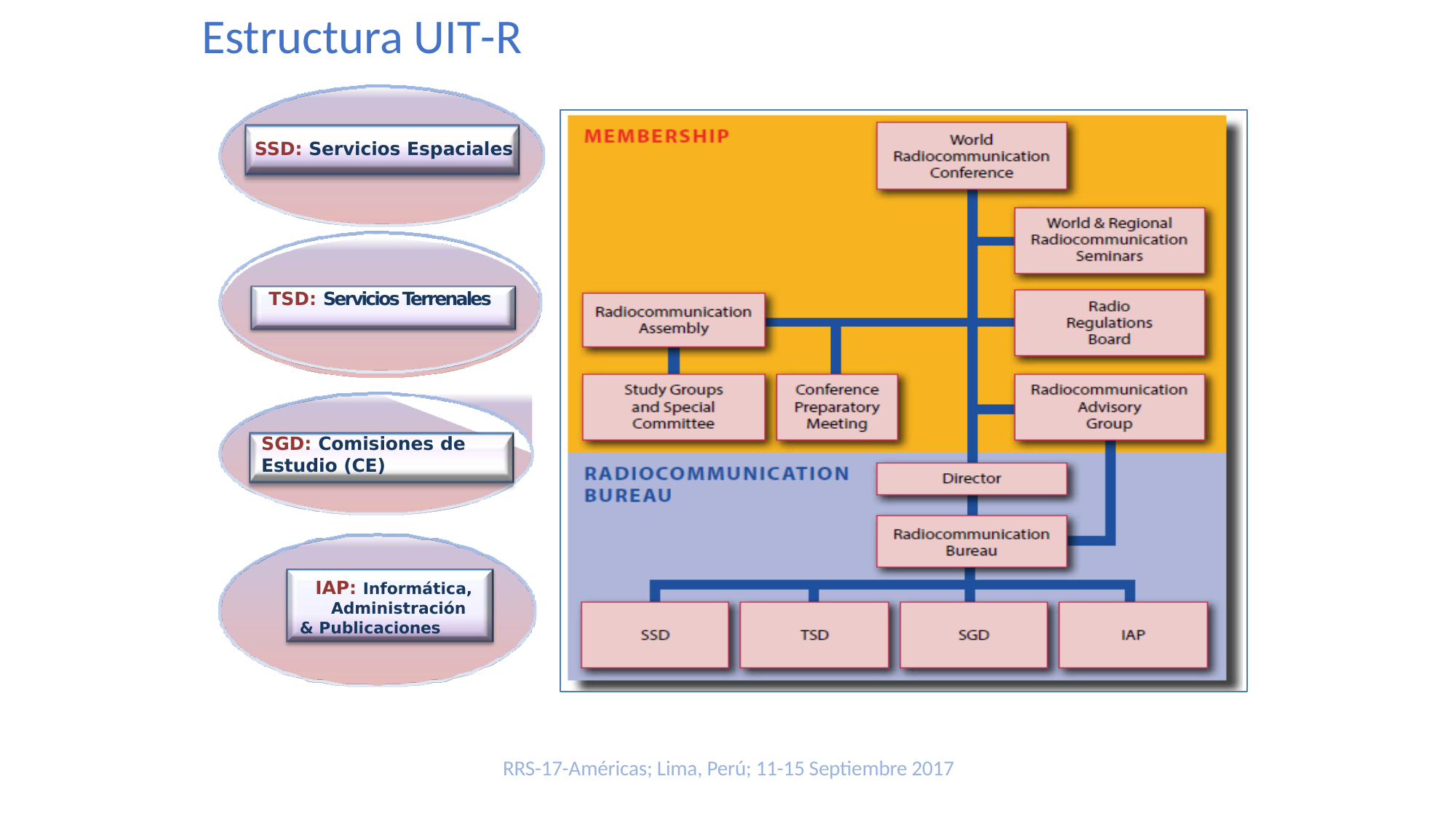

Estructura UIT-R

SSD: Servicios Espaciales

TSD: Servicios Terrenales

SGD: Comisiones de Estudio (CE)

IAP: Informática,
Administración & Publicaciones
RRS-17-Américas; Lima, Perú; 11-15 Septiembre 2017